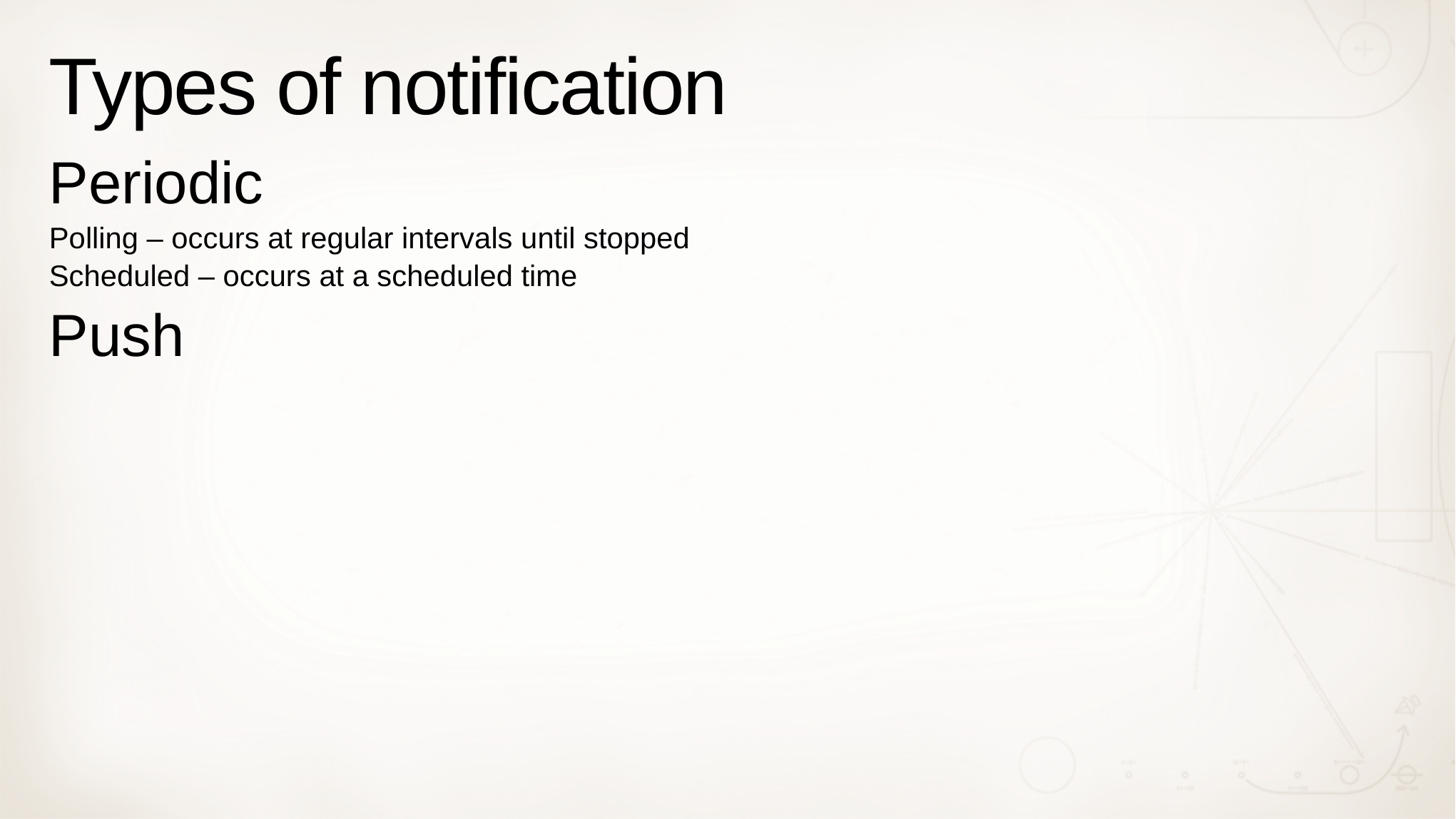

# Types of notification
Periodic
Polling – occurs at regular intervals until stopped
Scheduled – occurs at a scheduled time
Push